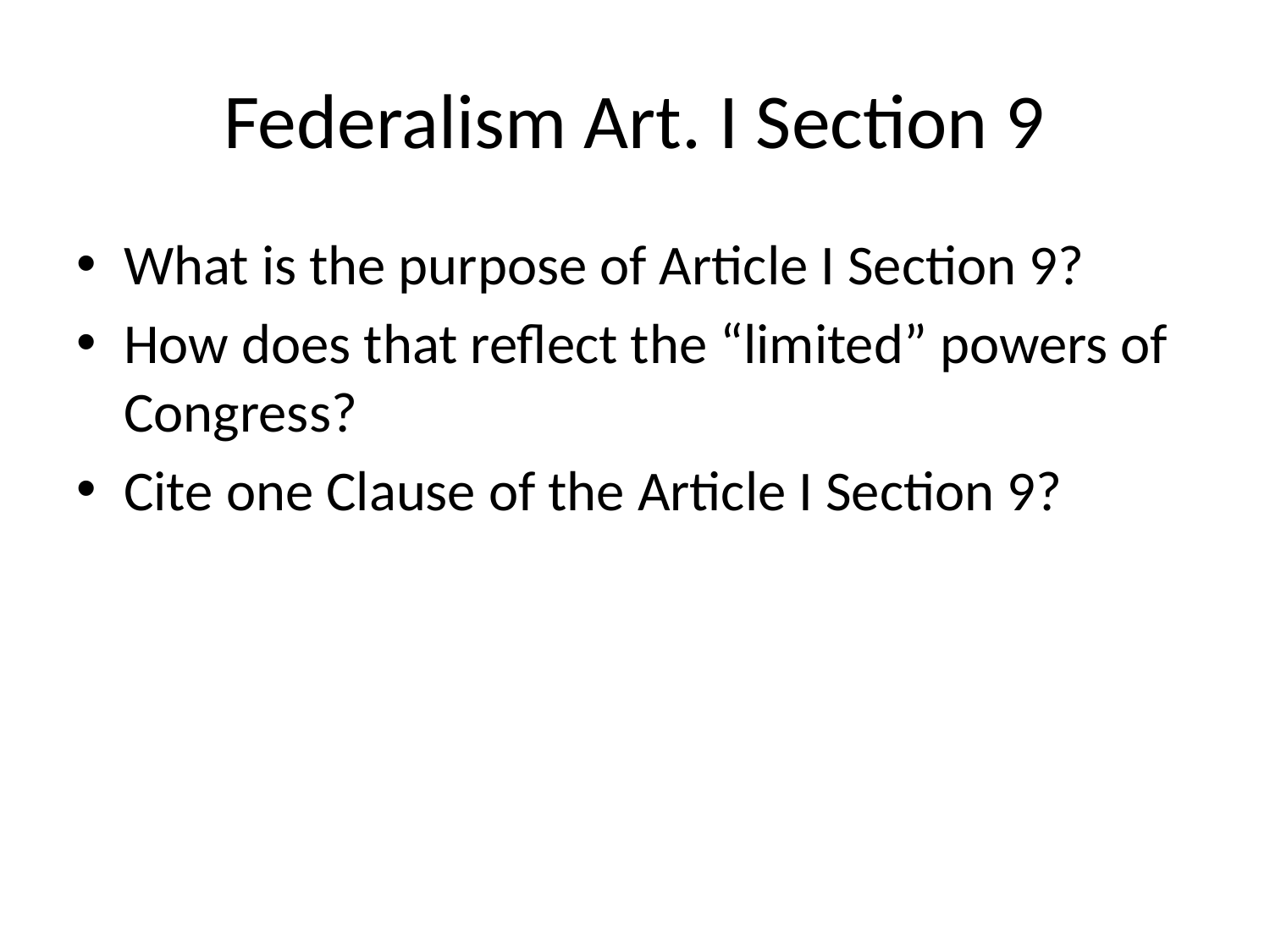

# Federalism Art. I Section 9
What is the purpose of Article I Section 9?
How does that reflect the “limited” powers of Congress?
Cite one Clause of the Article I Section 9?